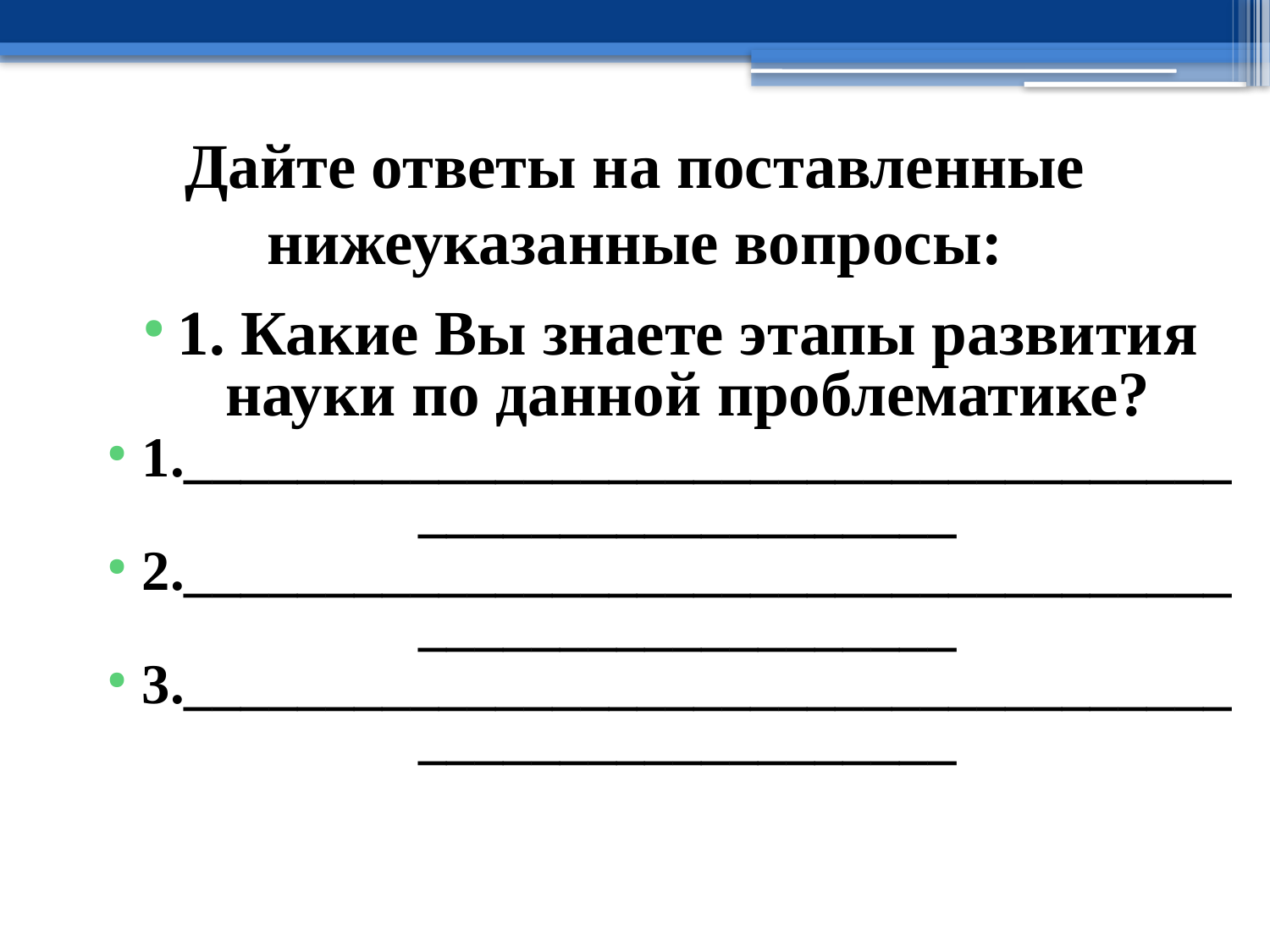

# Дайте ответы на поставленные нижеуказанные вопросы:
1. Какие Вы знаете этапы развития науки по данной проблематике?
1.________________________________________________________
2.________________________________________________________
3.________________________________________________________